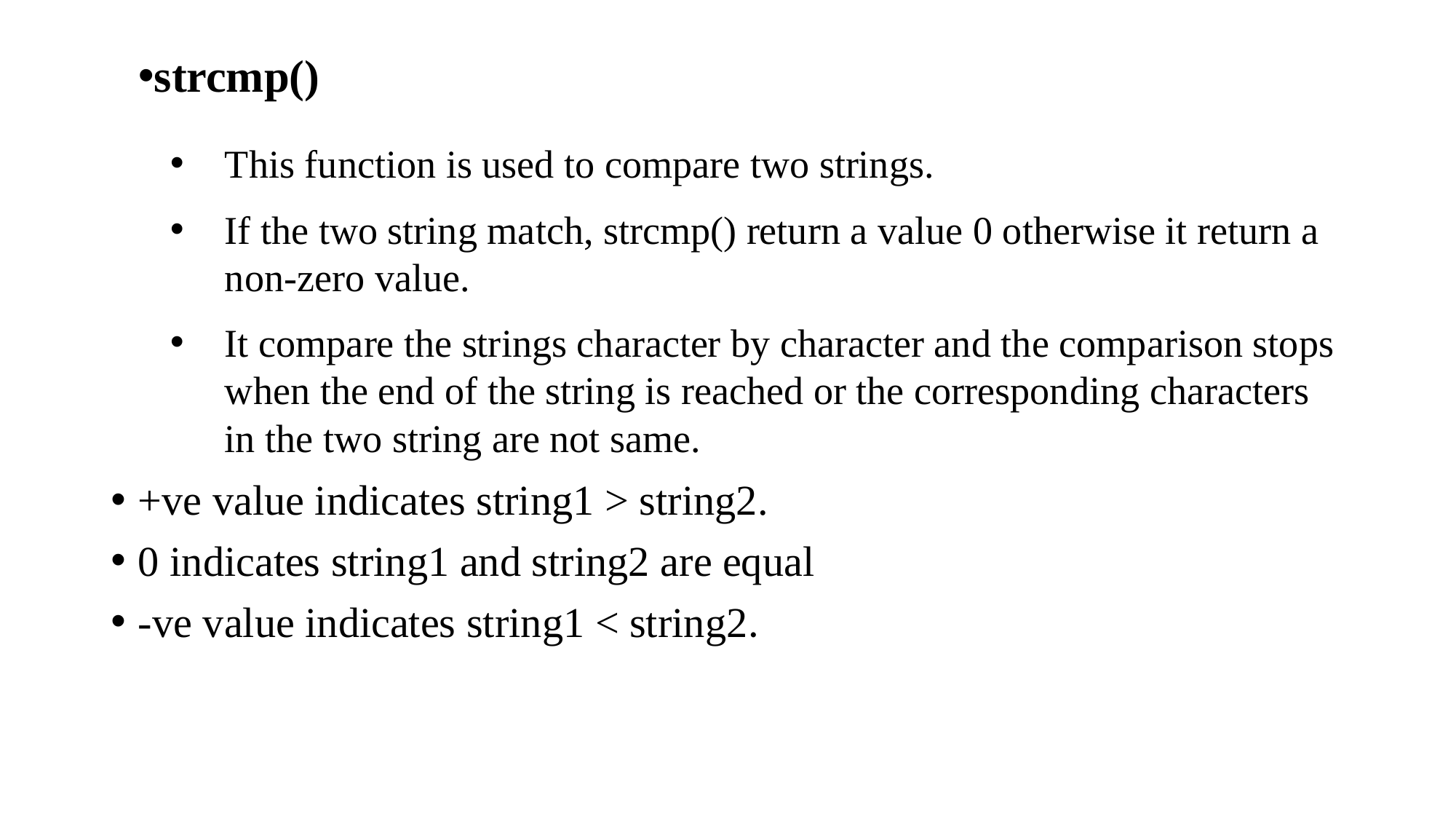

strcmp()
This function is used to compare two strings.
If the two string match, strcmp() return a value 0 otherwise it return a non-zero value.
It compare the strings character by character and the comparison stops when the end of the string is reached or the corresponding characters in the two string are not same.
+ve value indicates string1 > string2.
0 indicates string1 and string2 are equal
-ve value indicates string1 < string2.